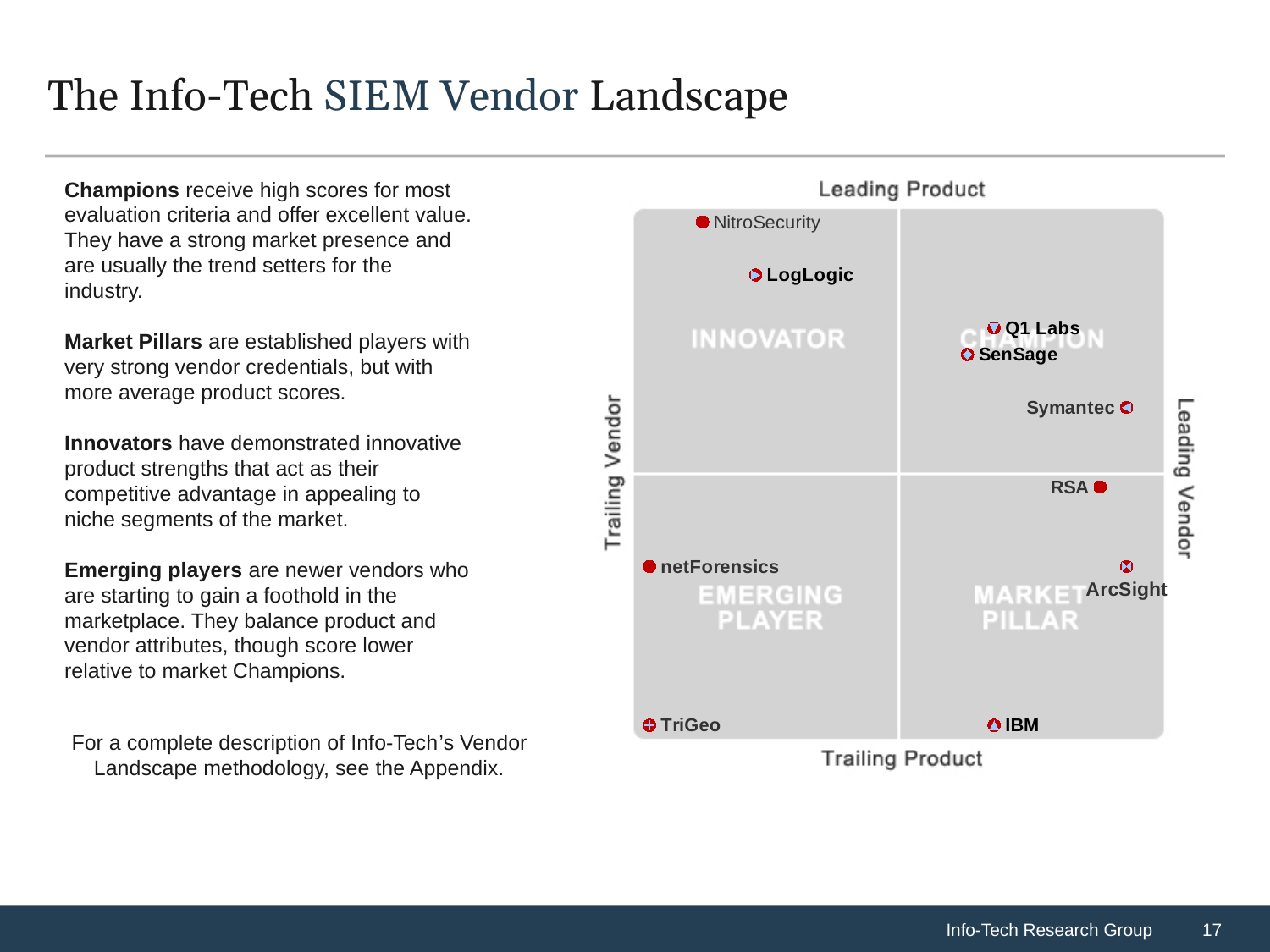

# The Info-Tech SIEM Vendor Landscape

### Chart

| Category | SenSage | Q1 Labs | IBM | LogLogic | Symantec | RSA | ArcSight | NitroSecurity | netForensics |  |  |  |  | TriGeo | SenSage | Q1 Labs | IBM | LogLogic | Symantec | ArcSight |  |  |  |  | TriGeo |
|---|---|---|---|---|---|---|---|---|---|---|---|---|---|---|---|---|---|---|---|---|---|---|---|---|---|
Champions receive high scores for most evaluation criteria and offer excellent value. They have a strong market presence and are usually the trend setters for the industry.

Market Pillars are established players with very strong vendor credentials, but with more average product scores.

Innovators have demonstrated innovative product strengths that act as their competitive advantage in appealing to niche segments of the market.

Emerging players are newer vendors who are starting to gain a foothold in the marketplace. They balance product and vendor attributes, though score lower relative to market Champions.
For a complete description of Info-Tech’s Vendor Landscape methodology, see the Appendix.